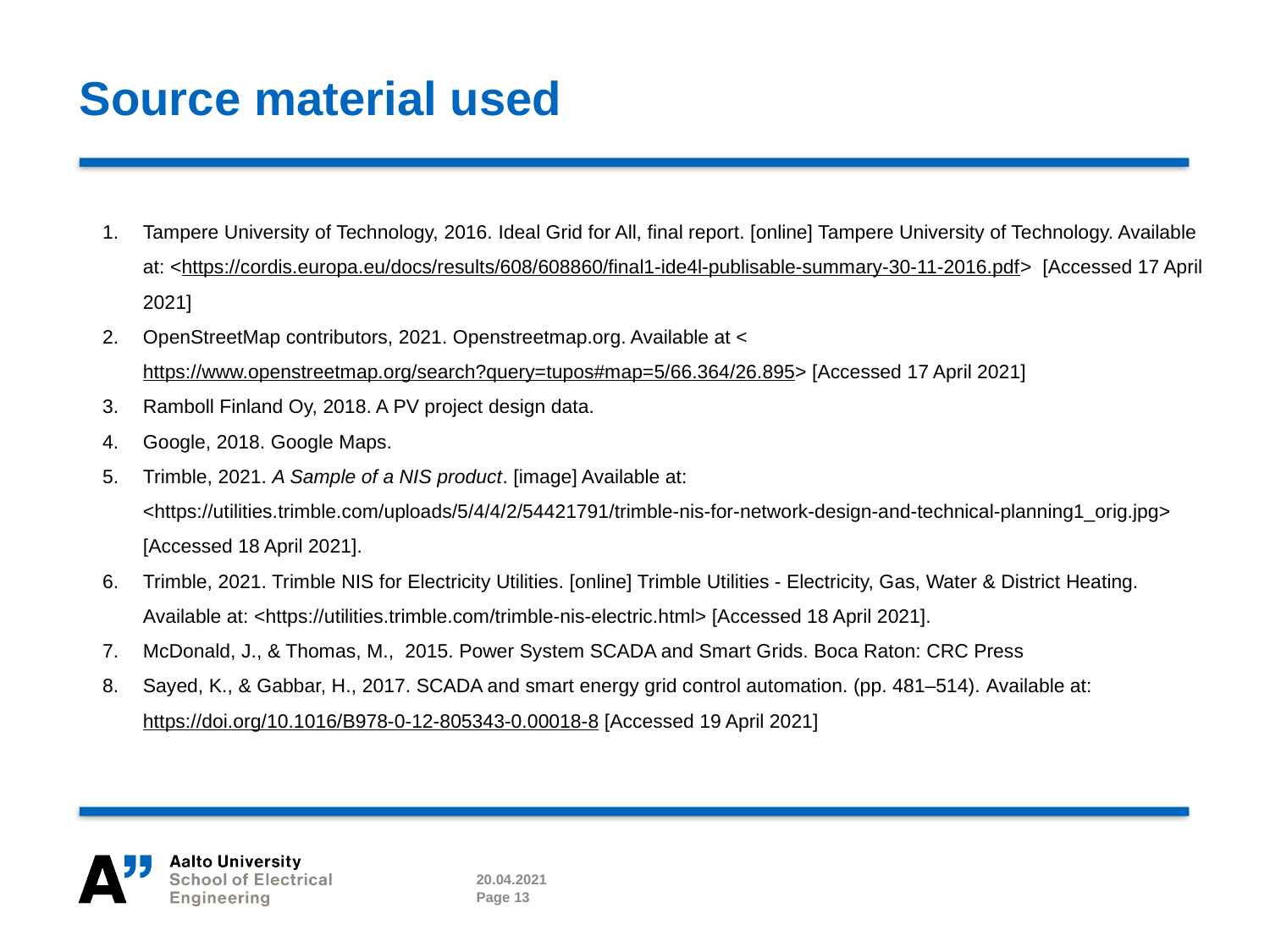

# Source material used
Tampere University of Technology, 2016. Ideal Grid for All, final report. [online] Tampere University of Technology. Available at: <https://cordis.europa.eu/docs/results/608/608860/final1-ide4l-publisable-summary-30-11-2016.pdf>  [Accessed 17 April 2021]
OpenStreetMap contributors, 2021. Openstreetmap.org. Available at <https://www.openstreetmap.org/search?query=tupos#map=5/66.364/26.895> [Accessed 17 April 2021]
Ramboll Finland Oy, 2018. A PV project design data.
Google, 2018. Google Maps.
Trimble, 2021. A Sample of a NIS product. [image] Available at: <https://utilities.trimble.com/uploads/5/4/4/2/54421791/trimble-nis-for-network-design-and-technical-planning1_orig.jpg> [Accessed 18 April 2021].
Trimble, 2021. Trimble NIS for Electricity Utilities. [online] Trimble Utilities - Electricity, Gas, Water & District Heating. Available at: <https://utilities.trimble.com/trimble-nis-electric.html> [Accessed 18 April 2021].
McDonald, J., & Thomas, M.,  2015. Power System SCADA and Smart Grids. Boca Raton: CRC Press
Sayed, K., & Gabbar, H., 2017. SCADA and smart energy grid control automation. (pp. 481–514). Available at: https://doi.org/10.1016/B978-0-12-805343-0.00018-8 [Accessed 19 April 2021]

20.04.2021

Page 13